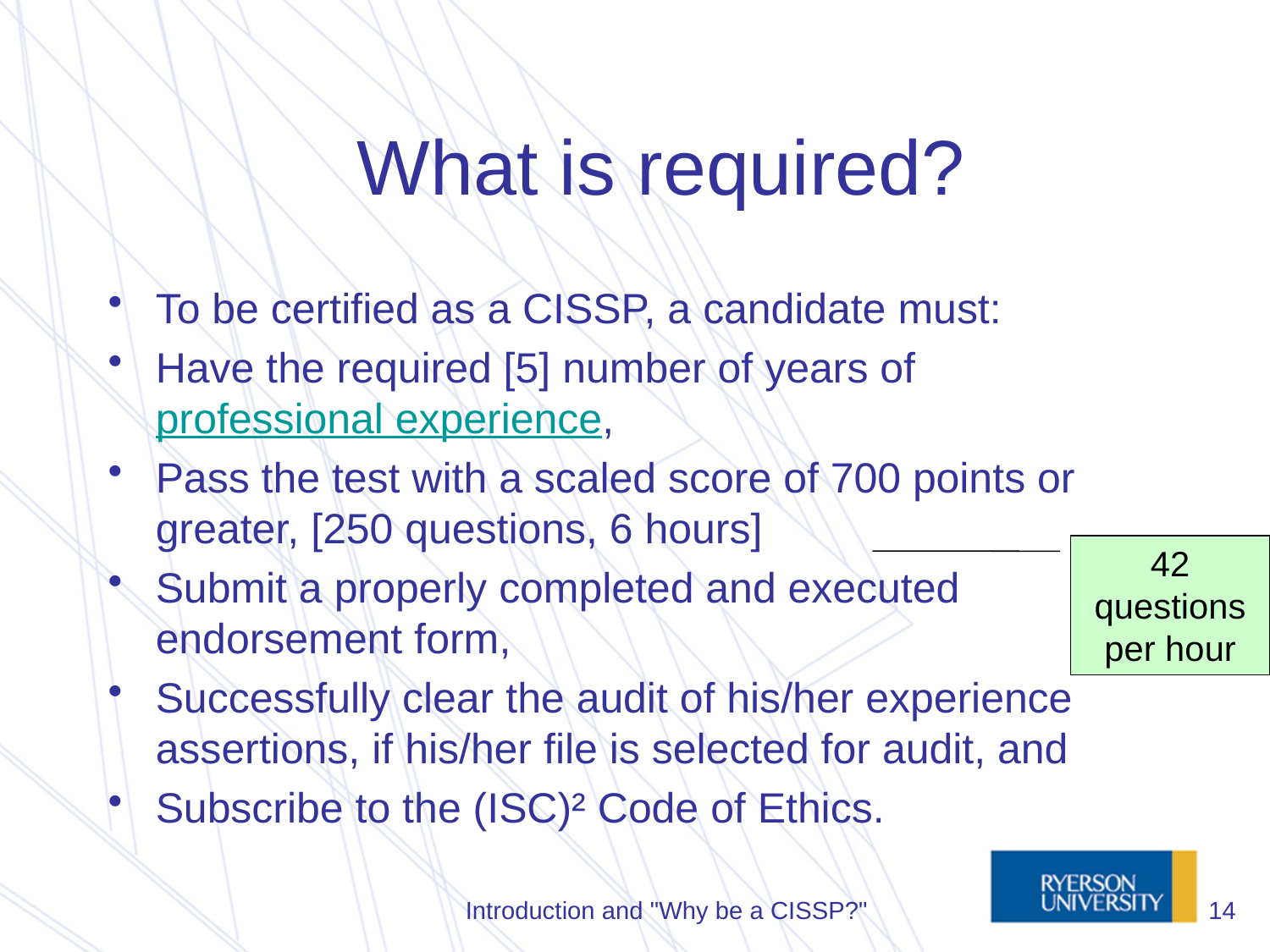

# What is required?
To be certified as a CISSP, a candidate must:
Have the required [5] number of years of professional experience,
Pass the test with a scaled score of 700 points or greater, [250 questions, 6 hours]
Submit a properly completed and executed endorsement form,
Successfully clear the audit of his/her experience assertions, if his/her file is selected for audit, and
Subscribe to the (ISC)² Code of Ethics.
42 questions per hour
Introduction and "Why be a CISSP?"
14